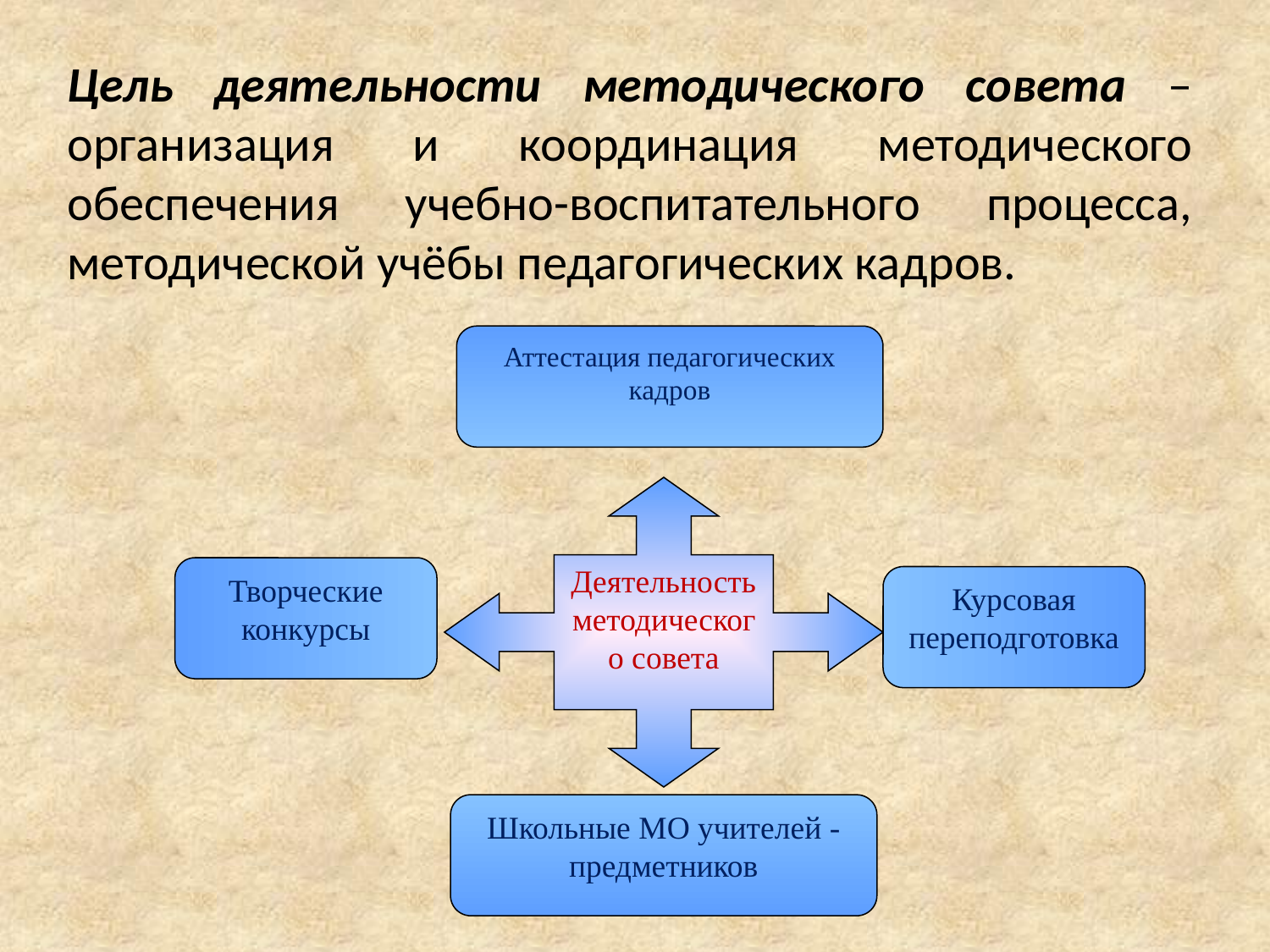

Цель деятельности методического совета – организация и координация методического обеспечения учебно-воспитательного процесса, методической учёбы педагогических кадров.
Аттестация педагогических кадров
Деятельность методического совета
Творческие конкурсы
Курсовая переподготовка
Школьные МО учителей - предметников